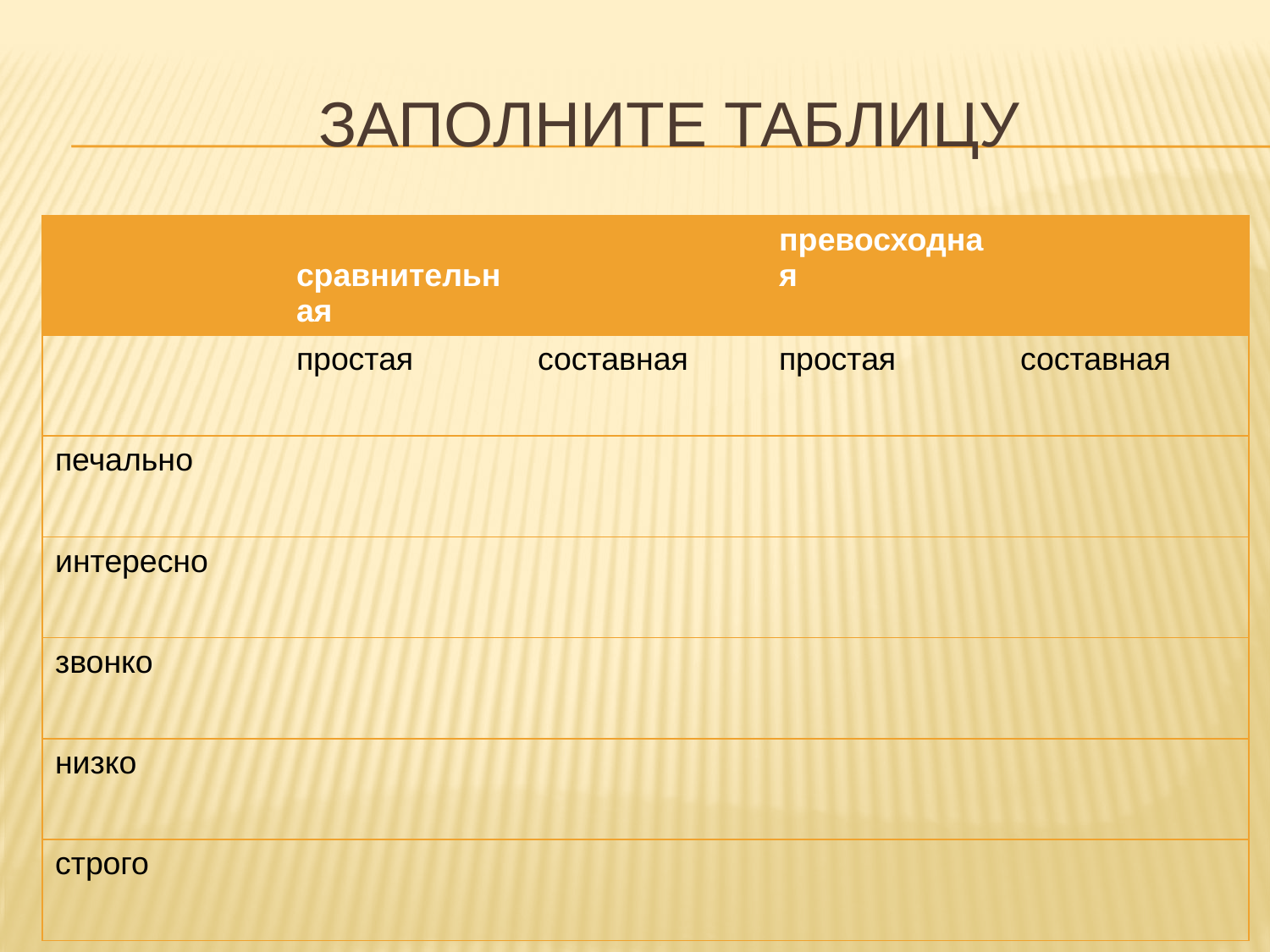

# Заполните таблицу
|  | сравнительная |  | превосходная |  |
| --- | --- | --- | --- | --- |
|  | простая | составная | простая | составная |
| печально |  |  |  |  |
| интересно |  |  |  |  |
| звонко |  |  |  |  |
| низко |  |  |  |  |
| строго |  |  |  |  |